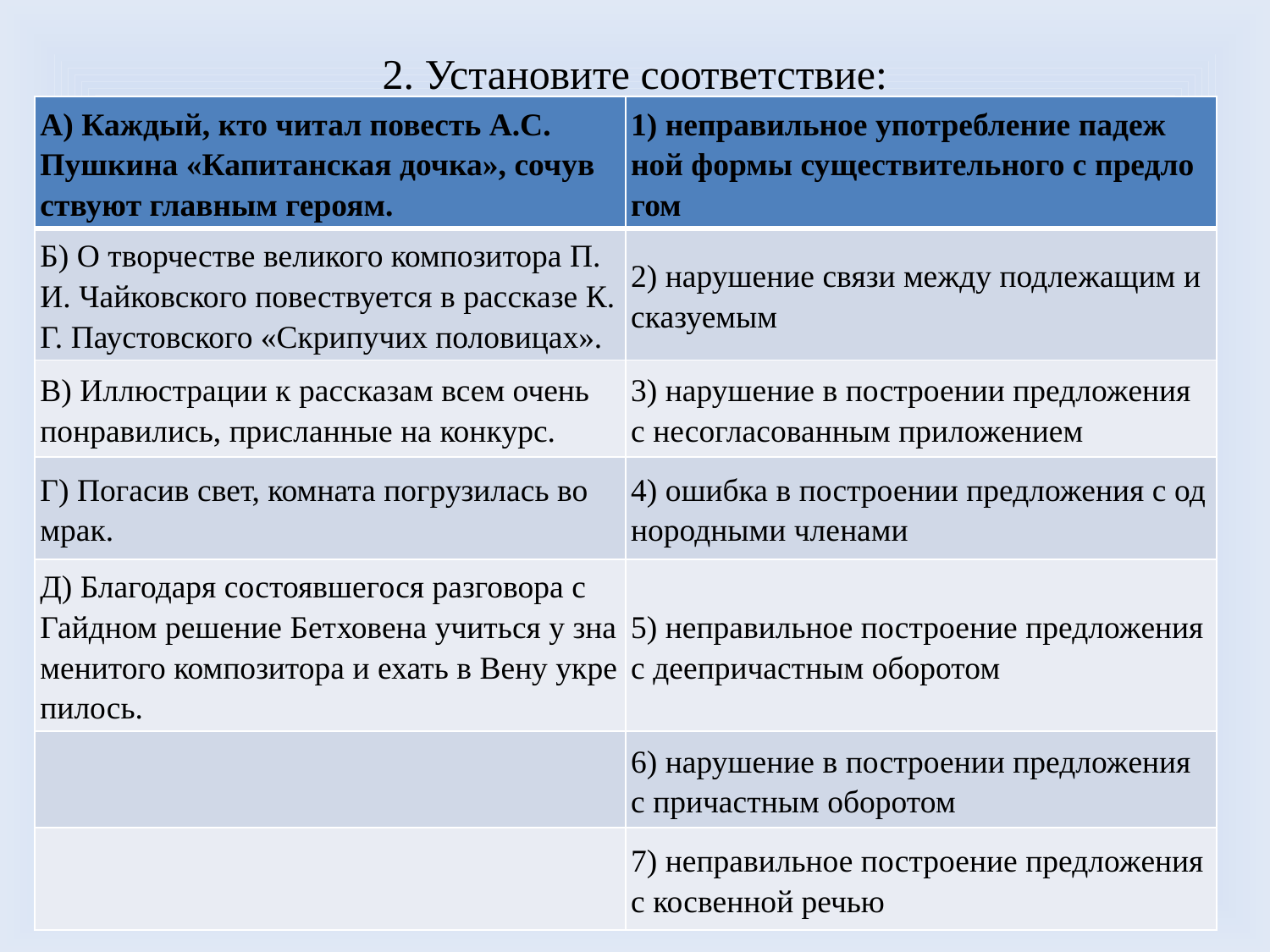

# 2. Установите соответствие:
| А) Каж­дый, кто читал по­весть А.С. Пуш­ки­на «Ка­пи­тан­ская дочка», со­чув­ству­ют глав­ным ге­ро­ям. | 1) не­пра­виль­ное упо­треб­ле­ние па­деж­ной формы су­ще­стви­тель­но­го с пред­ло­гом |
| --- | --- |
| Б) О твор­че­стве ве­ли­ко­го ком­по­зи­то­ра П. И. Чай­ков­ско­го по­вест­ву­ет­ся в рас­ска­зе К. Г. Па­у­стов­ско­го «Скри­пу­чих по­ло­ви­цах». | 2) на­ру­ше­ние связи между под­ле­жа­щим и ска­зу­е­мым |
| В) Ил­лю­стра­ции к рас­ска­зам всем очень по­нра­ви­лись, при­слан­ные на кон­курс. | 3) на­ру­ше­ние в по­стро­е­нии пред­ло­же­ния с не­со­гла­со­ван­ным при­ло­же­ни­ем |
| Г) По­га­сив свет, ком­на­та по­гру­зи­лась во мрак. | 4) ошиб­ка в по­стро­е­нии пред­ло­же­ния с од­но­род­ны­ми чле­на­ми |
| Д) Бла­го­да­ря со­сто­яв­ше­го­ся раз­го­во­ра с Гайд­ном ре­ше­ние Бет­хо­ве­на учить­ся у зна­ме­ни­то­го ком­по­зи­то­ра и ехать в Вену укре­пи­лось. | 5) не­пра­виль­ное по­стро­е­ние пред­ло­же­ния с де­е­при­част­ным обо­ро­том |
|  | 6) на­ру­ше­ние в по­стро­е­нии пред­ло­же­ния с при­част­ным обо­ро­том |
|  | 7) не­пра­виль­ное по­стро­е­ние пред­ло­же­ния с кос­вен­ной речью |